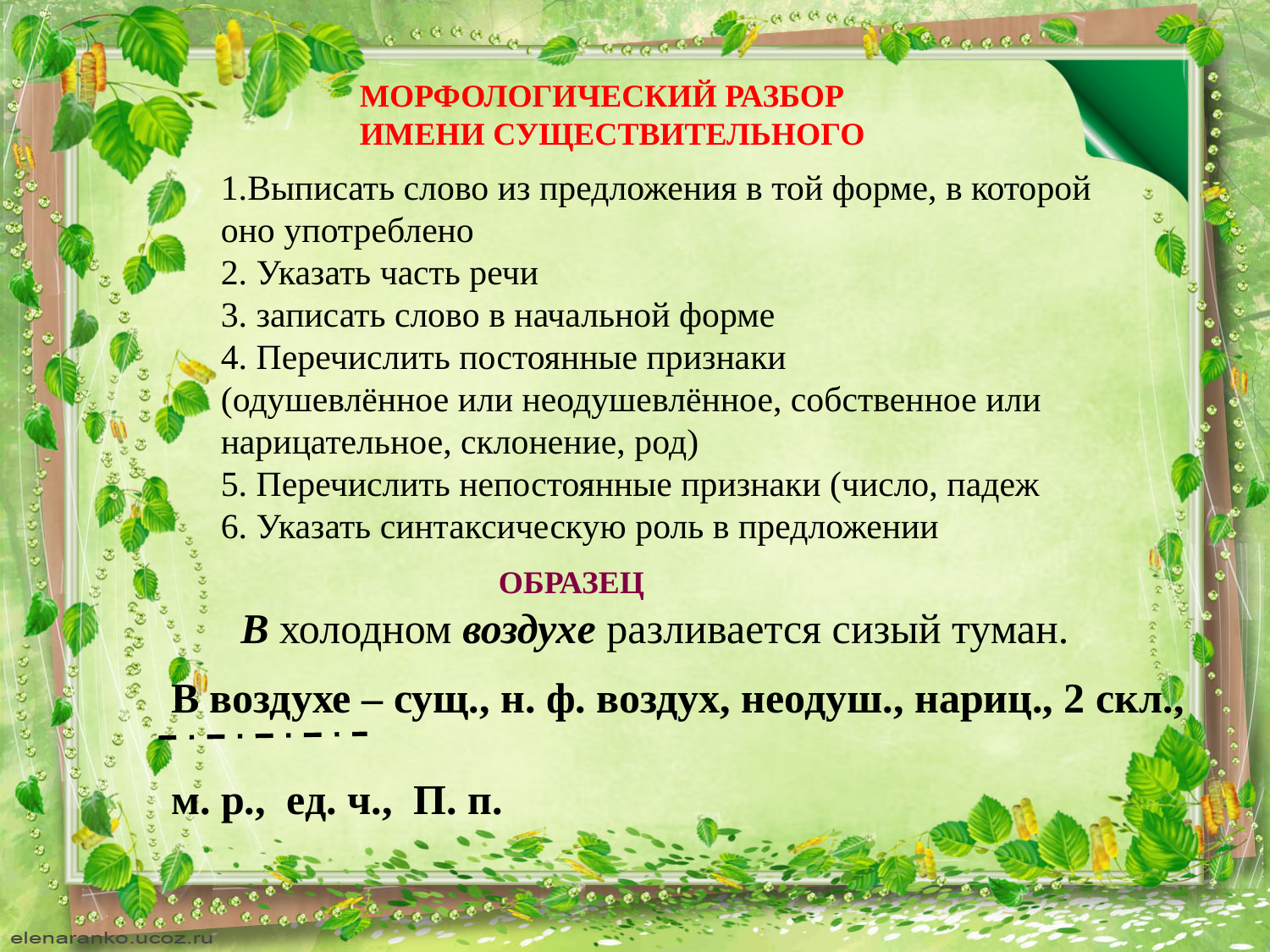

МОРФОЛОГИЧЕСКИЙ РАЗБОР
ИМЕНИ СУЩЕСТВИТЕЛЬНОГО
1.Выписать слово из предложения в той форме, в которой оно употреблено
2. Указать часть речи
3. записать слово в начальной форме
4. Перечислить постоянные признаки
(одушевлённое или неодушевлённое, собственное или нарицательное, склонение, род)
5. Перечислить непостоянные признаки (число, падеж
6. Указать синтаксическую роль в предложении
ОБРАЗЕЦ
В холодном воздухе разливается сизый туман.
В воздухе – сущ., н. ф. воздух, неодуш., нариц., 2 скл.,

м. р.,  ед. ч.,  П. п.